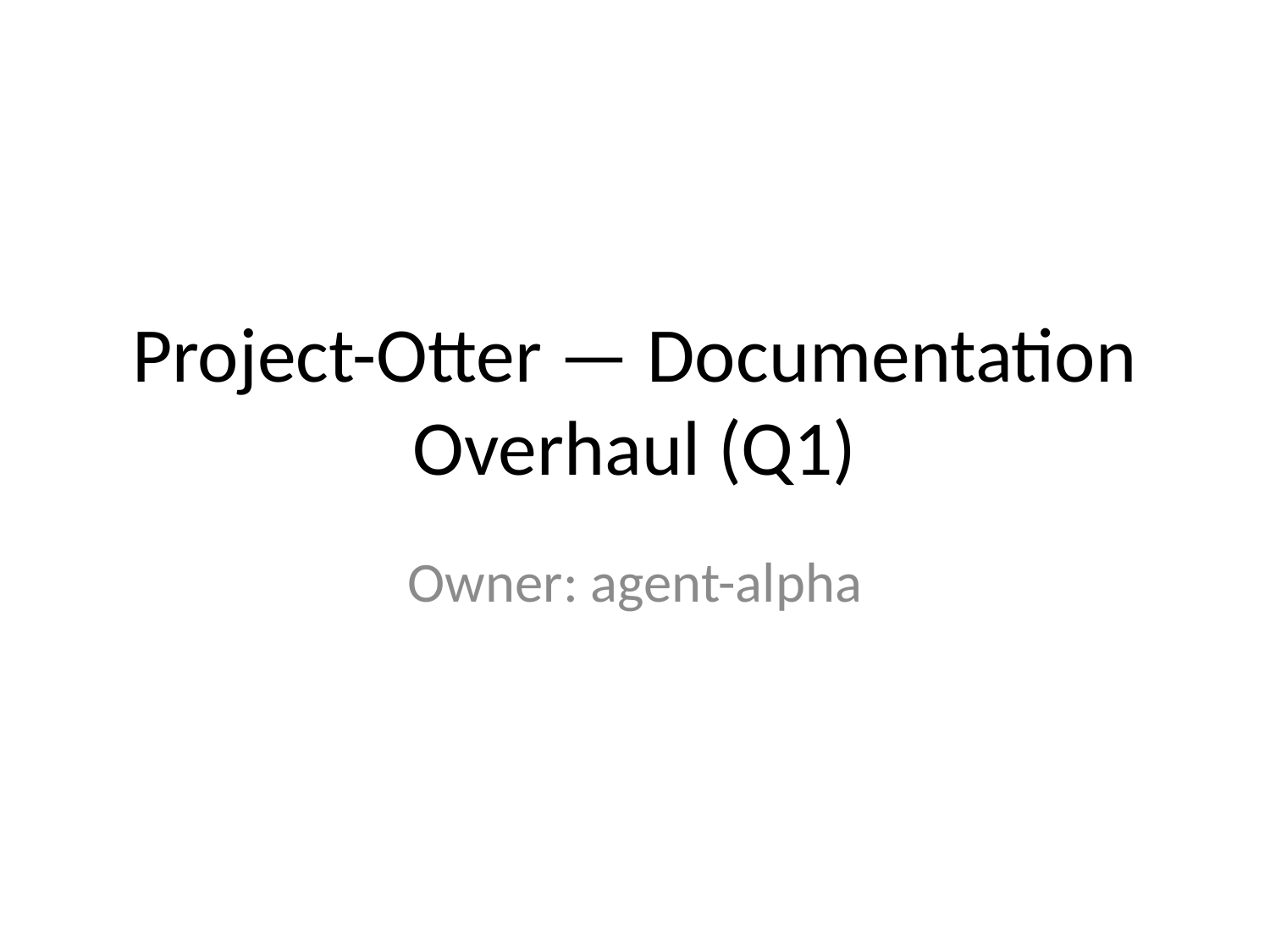

# Project-Otter — Documentation Overhaul (Q1)
Owner: agent-alpha